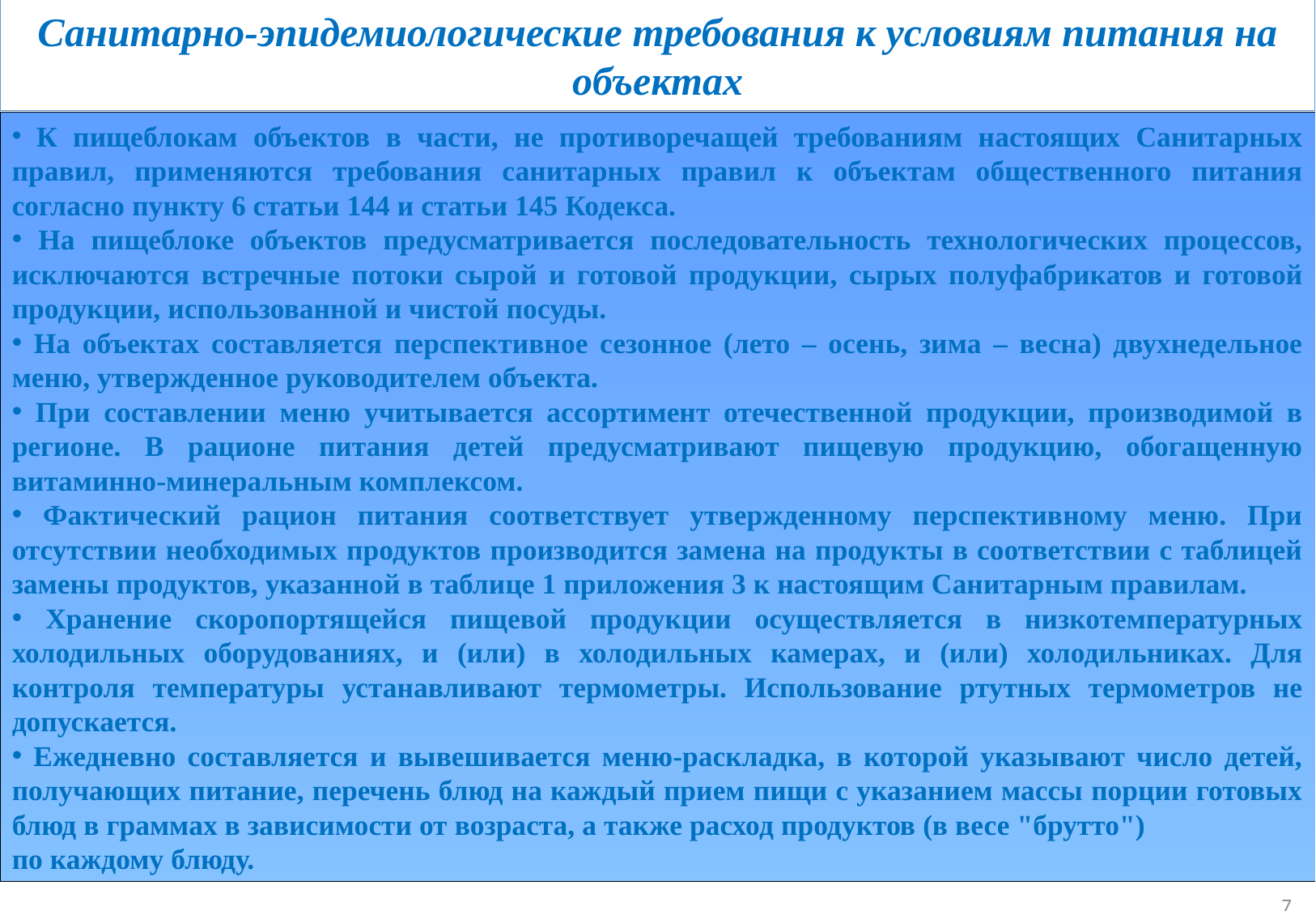

Санитарно-эпидемиологические требования к условиям питания на объектах
 К пищеблокам объектов в части, не противоречащей требованиям настоящих Санитарных правил, применяются требования санитарных правил к объектам общественного питания согласно пункту 6 статьи 144 и статьи 145 Кодекса.
 На пищеблоке объектов предусматривается последовательность технологических процессов, исключаются встречные потоки сырой и готовой продукции, сырых полуфабрикатов и готовой продукции, использованной и чистой посуды.
 На объектах составляется перспективное сезонное (лето – осень, зима – весна) двухнедельное меню, утвержденное руководителем объекта.
 При составлении меню учитывается ассортимент отечественной продукции, производимой в регионе. В рационе питания детей предусматривают пищевую продукцию, обогащенную витаминно-минеральным комплексом.
 Фактический рацион питания соответствует утвержденному перспективному меню. При отсутствии необходимых продуктов производится замена на продукты в соответствии с таблицей замены продуктов, указанной в таблице 1 приложения 3 к настоящим Санитарным правилам.
 Хранение скоропортящейся пищевой продукции осуществляется в низкотемпературных холодильных оборудованиях, и (или) в холодильных камерах, и (или) холодильниках. Для контроля температуры устанавливают термометры. Использование ртутных термометров не допускается.
 Ежедневно составляется и вывешивается меню-раскладка, в которой указывают число детей, получающих питание, перечень блюд на каждый прием пищи с указанием массы порции готовых блюд в граммах в зависимости от возраста, а также расход продуктов (в весе "брутто")
по каждому блюду.
7